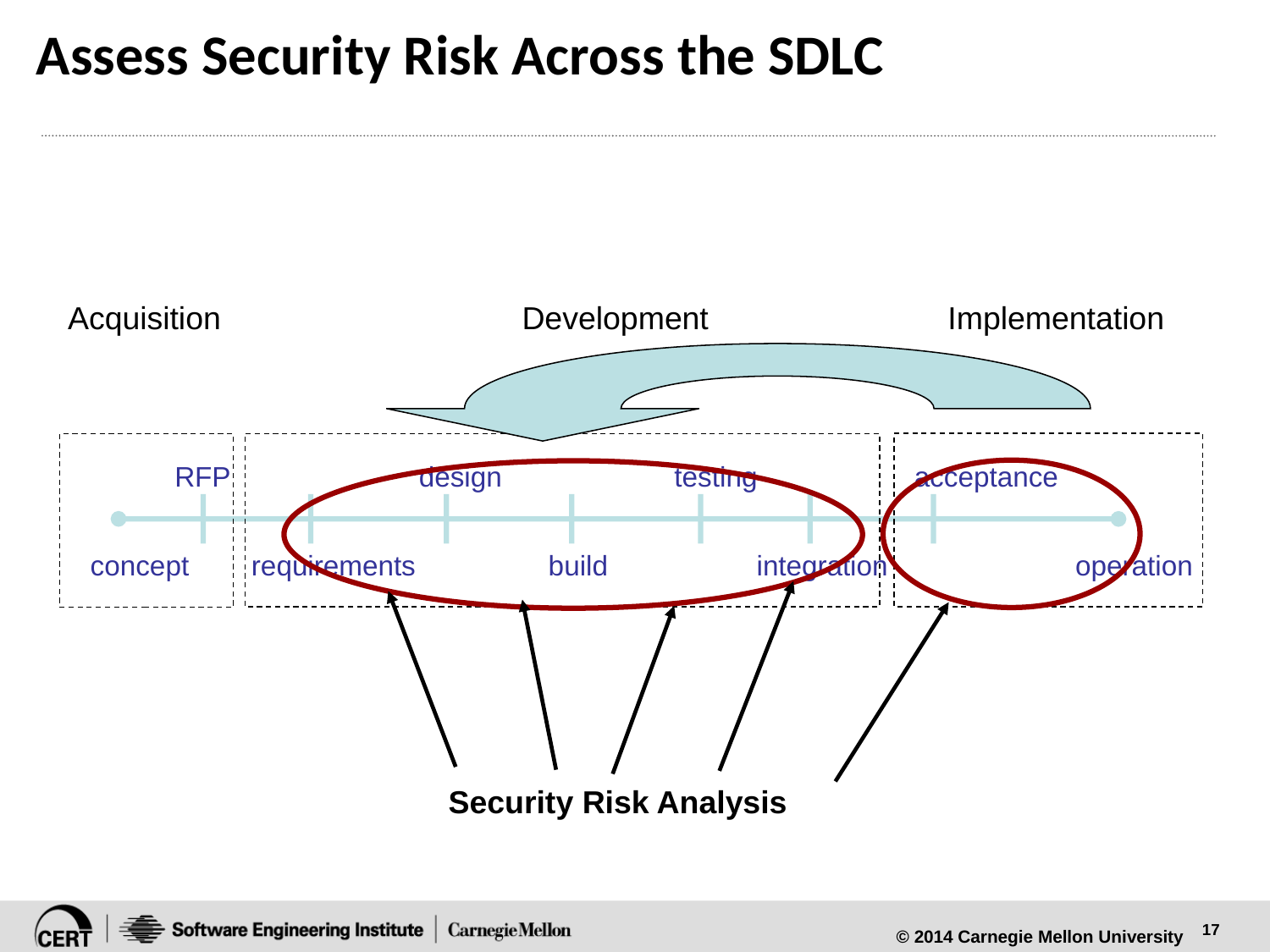

# Assess Security Risk Across the SDLC
Acquisition                                  Development                           Implementation

RFP                        design                      testing                    acceptance

concept        requirements                 build                   integration                        operation

Security Risk Analysis